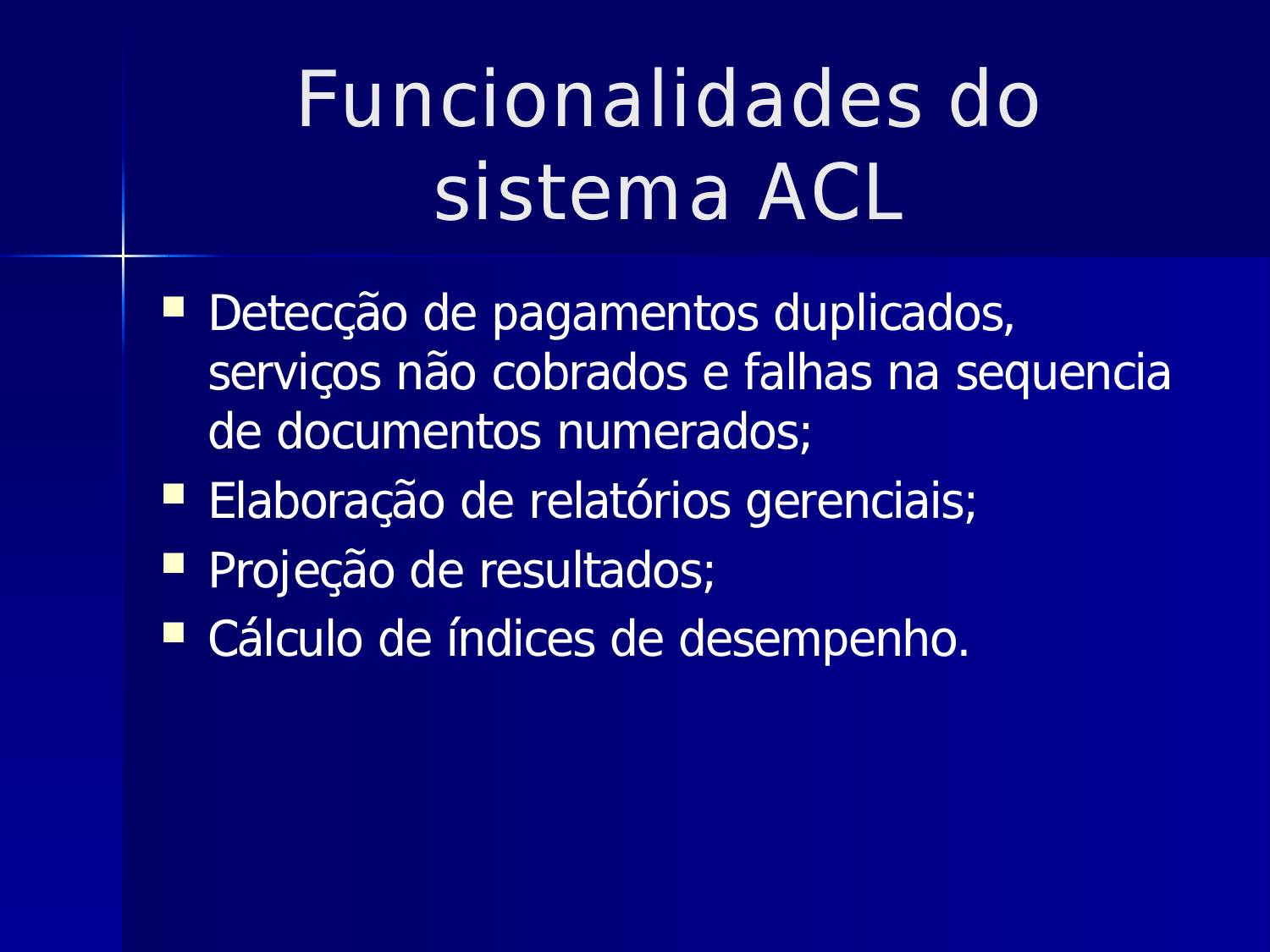

# Funcionalidades do sistema ACL
Detecção de pagamentos duplicados, serviços não cobrados e falhas na sequencia de documentos numerados;
Elaboração de relatórios gerenciais;
Projeção de resultados;
Cálculo de índices de desempenho.